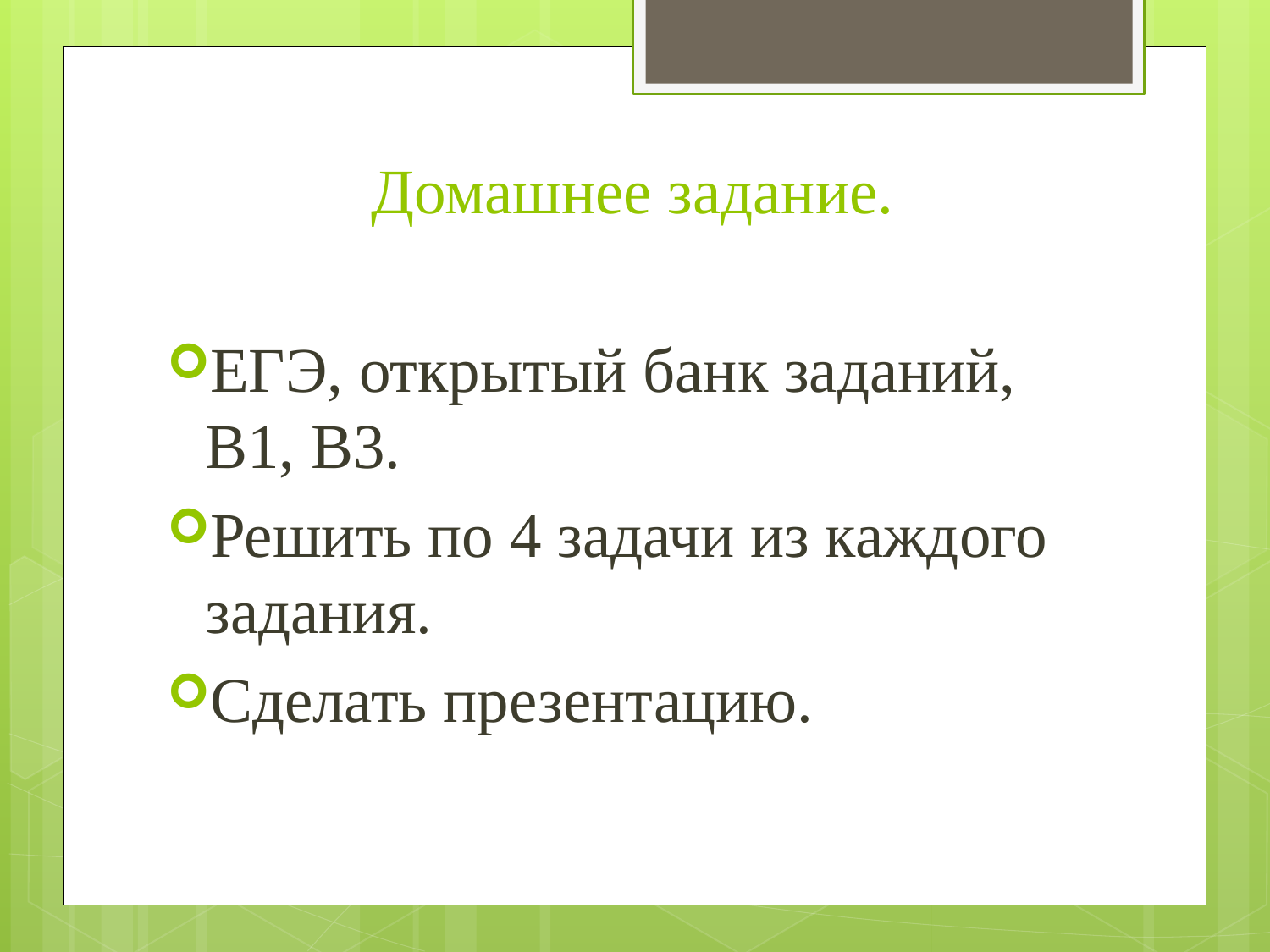

# Домашнее задание.
ЕГЭ, открытый банк заданий, В1, В3.
Решить по 4 задачи из каждого задания.
Сделать презентацию.